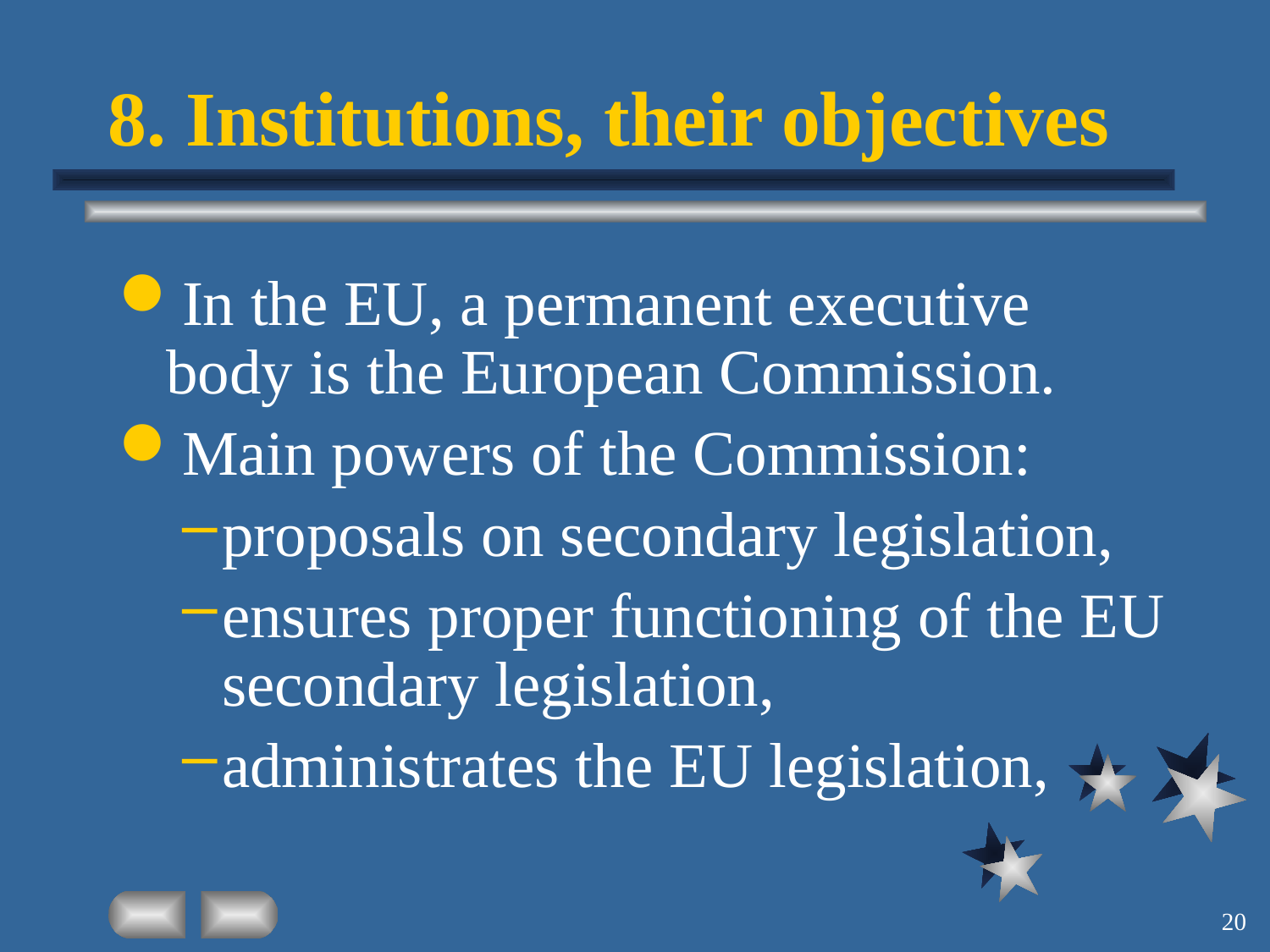

# 8. Institutions, their objectives
In the EU, a permanent executive body is the European Commission.
Main powers of the Commission:
proposals on secondary legislation,
ensures proper functioning of the EU secondary legislation,
administrates the EU legislation,

20